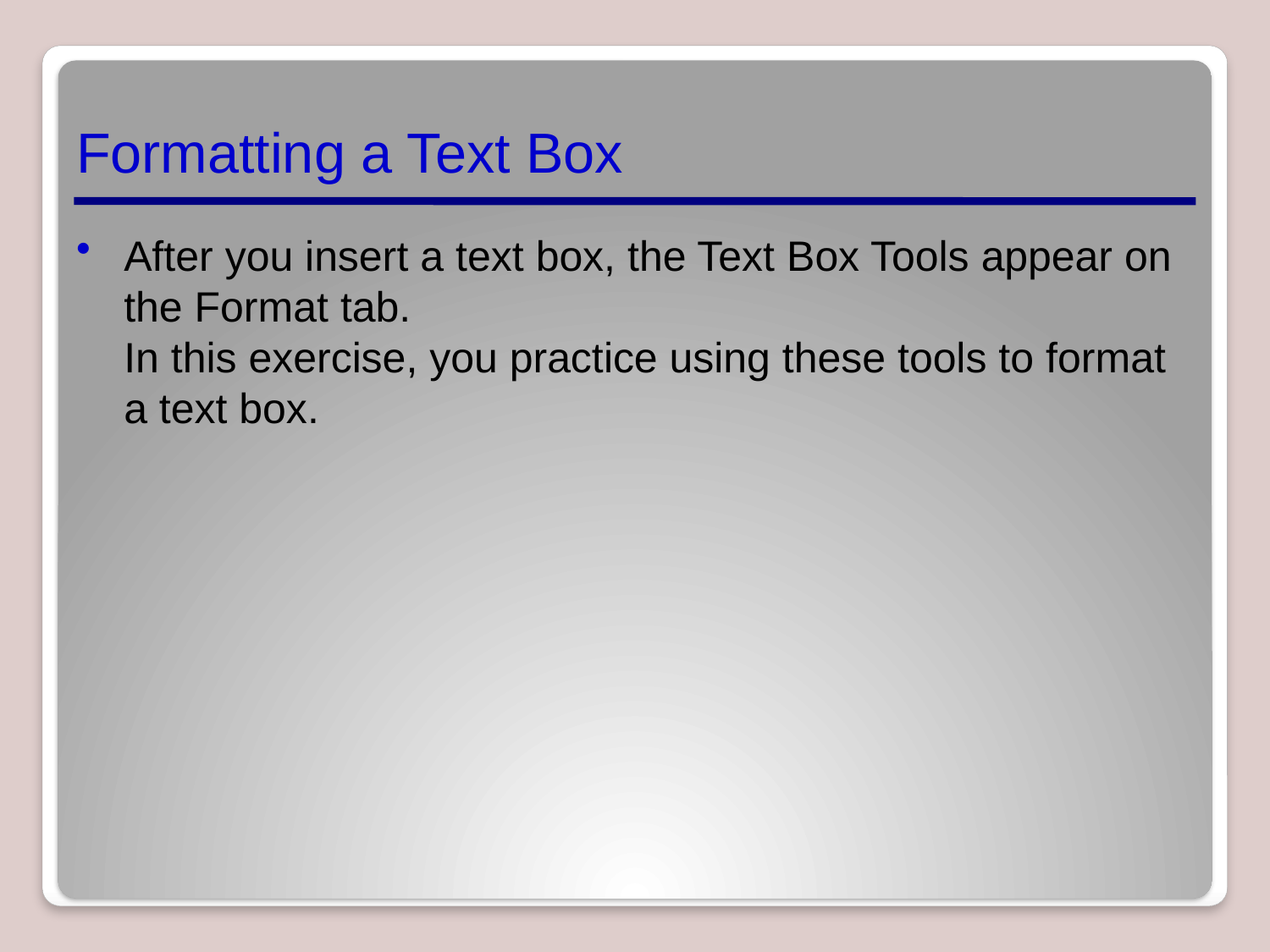

# Formatting a Text Box
After you insert a text box, the Text Box Tools appear on the Format tab.
In this exercise, you practice using these tools to format a text box.